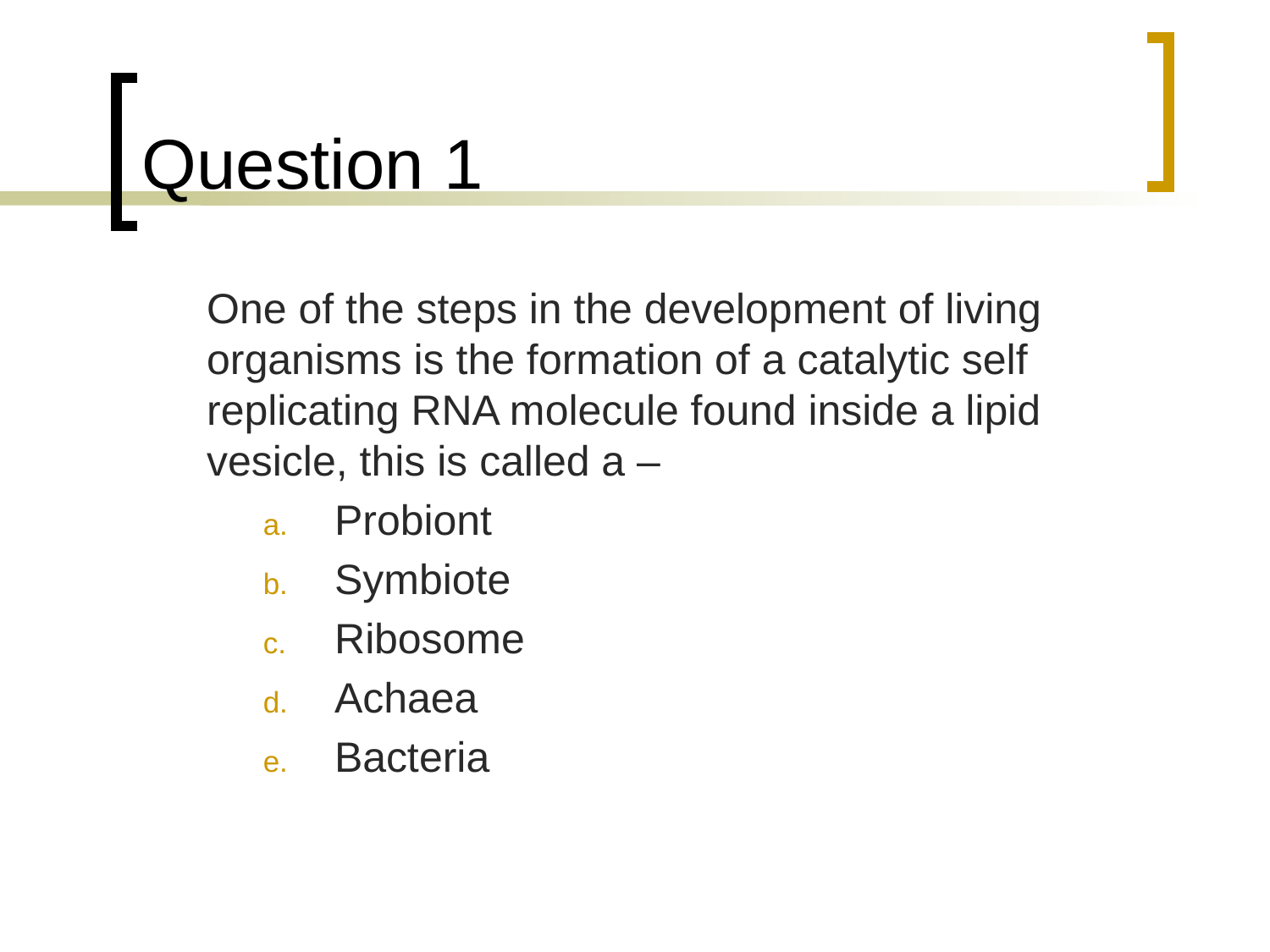

# Question 1
	One of the steps in the development of living organisms is the formation of a catalytic self replicating RNA molecule found inside a lipid vesicle, this is called a –
Probiont
Symbiote
Ribosome
Achaea
Bacteria